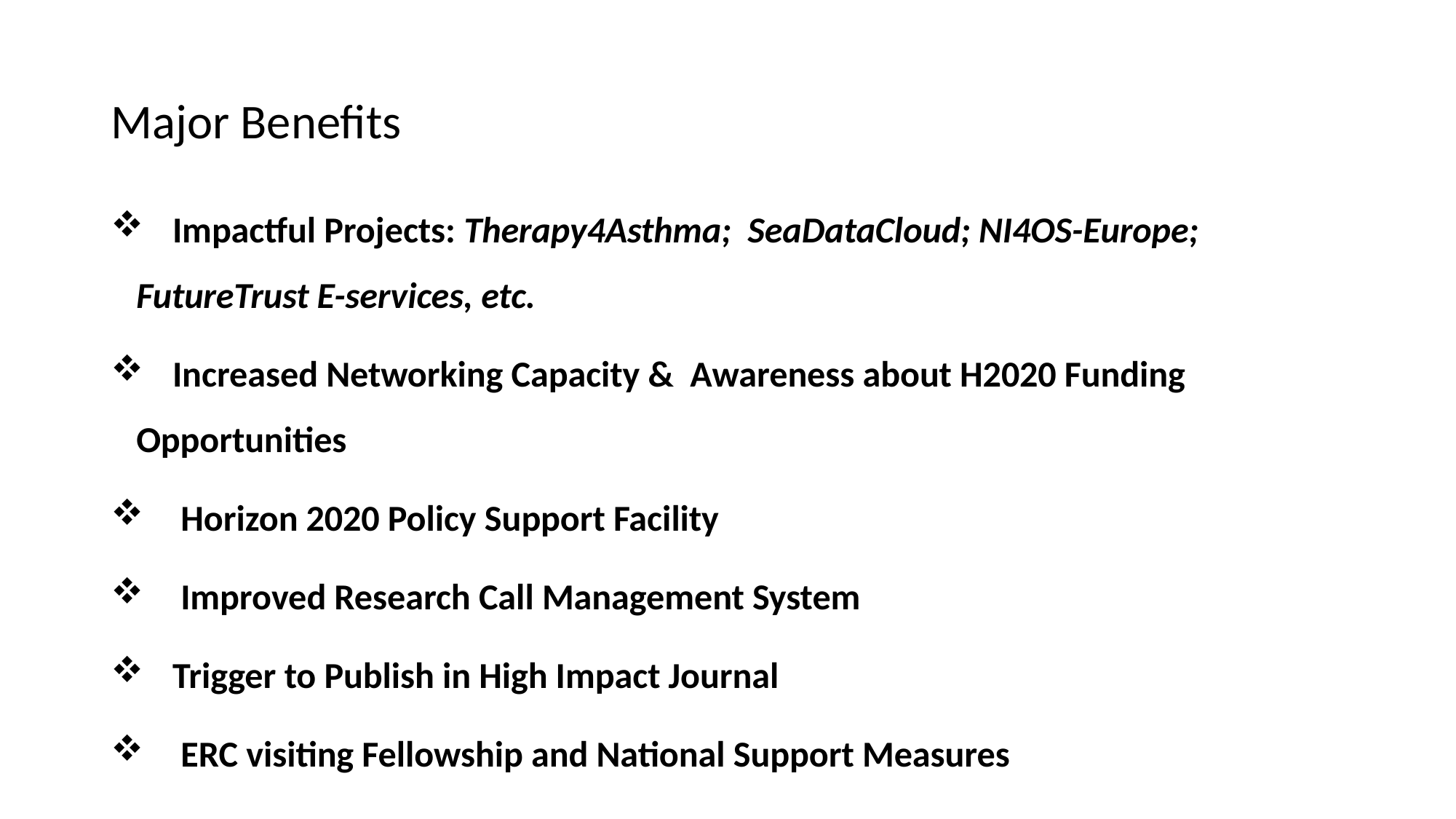

# Major Benefits
    Impactful Projects: Therapy4Asthma;  SeaDataCloud; NI4OS-Europe;    			      FutureTrust E-services, etc.
    Increased Networking Capacity &  Awareness about H2020 Funding   	Opportunities
     Horizon 2020 Policy Support Facility
     Improved Research Call Management System
    Trigger to Publish in High Impact Journal
     ERC visiting Fellowship and National Support Measures